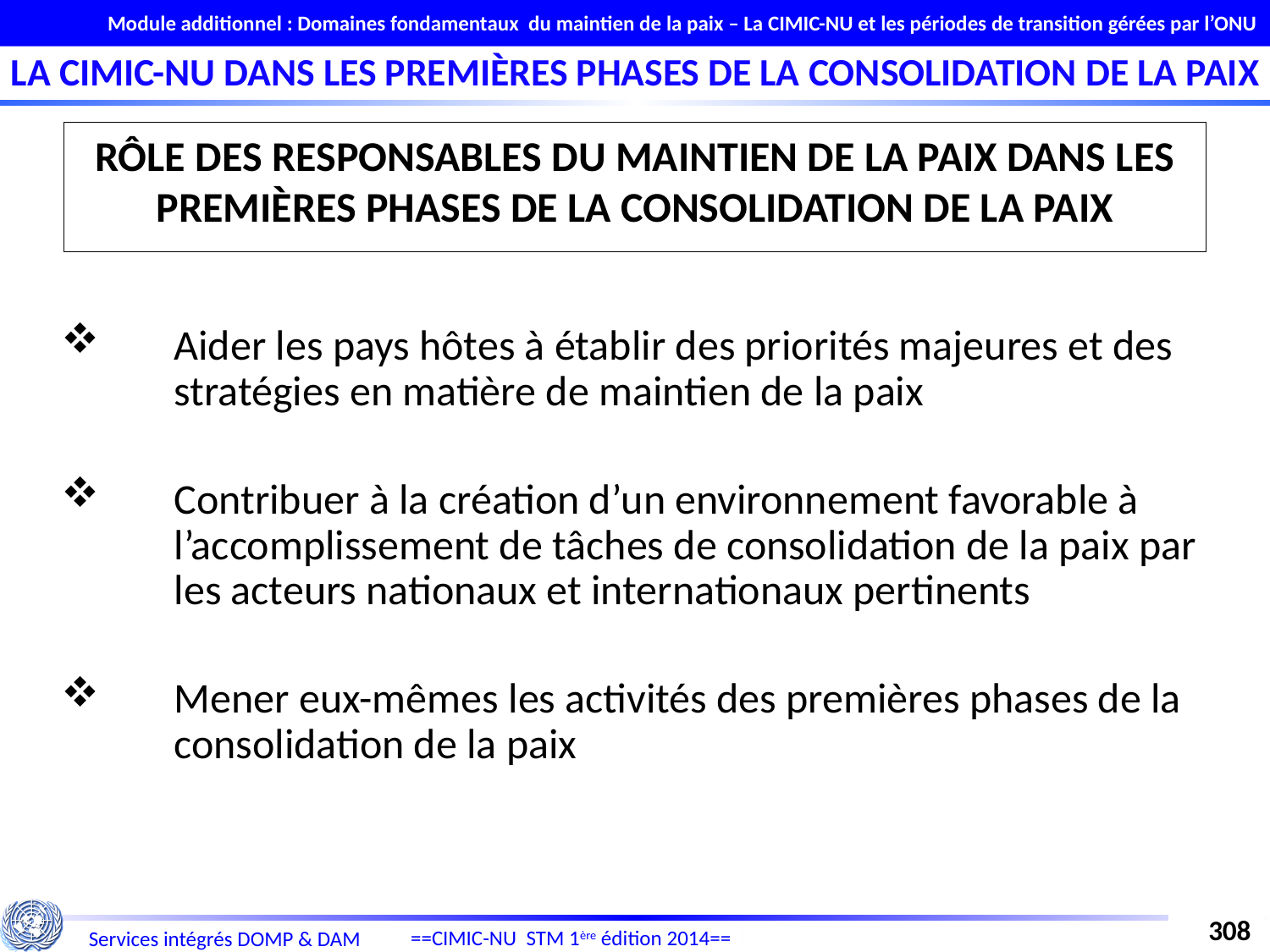

Module additionnel : Domaines fondamentaux  du maintien de la paix – La CIMIC-NU et les périodes de transition gérées par l’ONU
LA CIMIC-NU DANS LES PREMIÈRES PHASES DE LA CONSOLIDATION DE LA PAIX
RÔLE DES RESPONSABLES DU MAINTIEN DE LA PAIX DANS LES PREMIÈRES PHASES DE LA CONSOLIDATION DE LA PAIX
Aider les pays hôtes à établir des priorités majeures et des stratégies en matière de maintien de la paix

Contribuer à la création d’un environnement favorable à l’accomplissement de tâches de consolidation de la paix par les acteurs nationaux et internationaux pertinents

Mener eux-mêmes les activités des premières phases de la consolidation de la paix
308
==CIMIC-NU  STM 1ère édition 2014==
Services intégrés DOMP & DAM